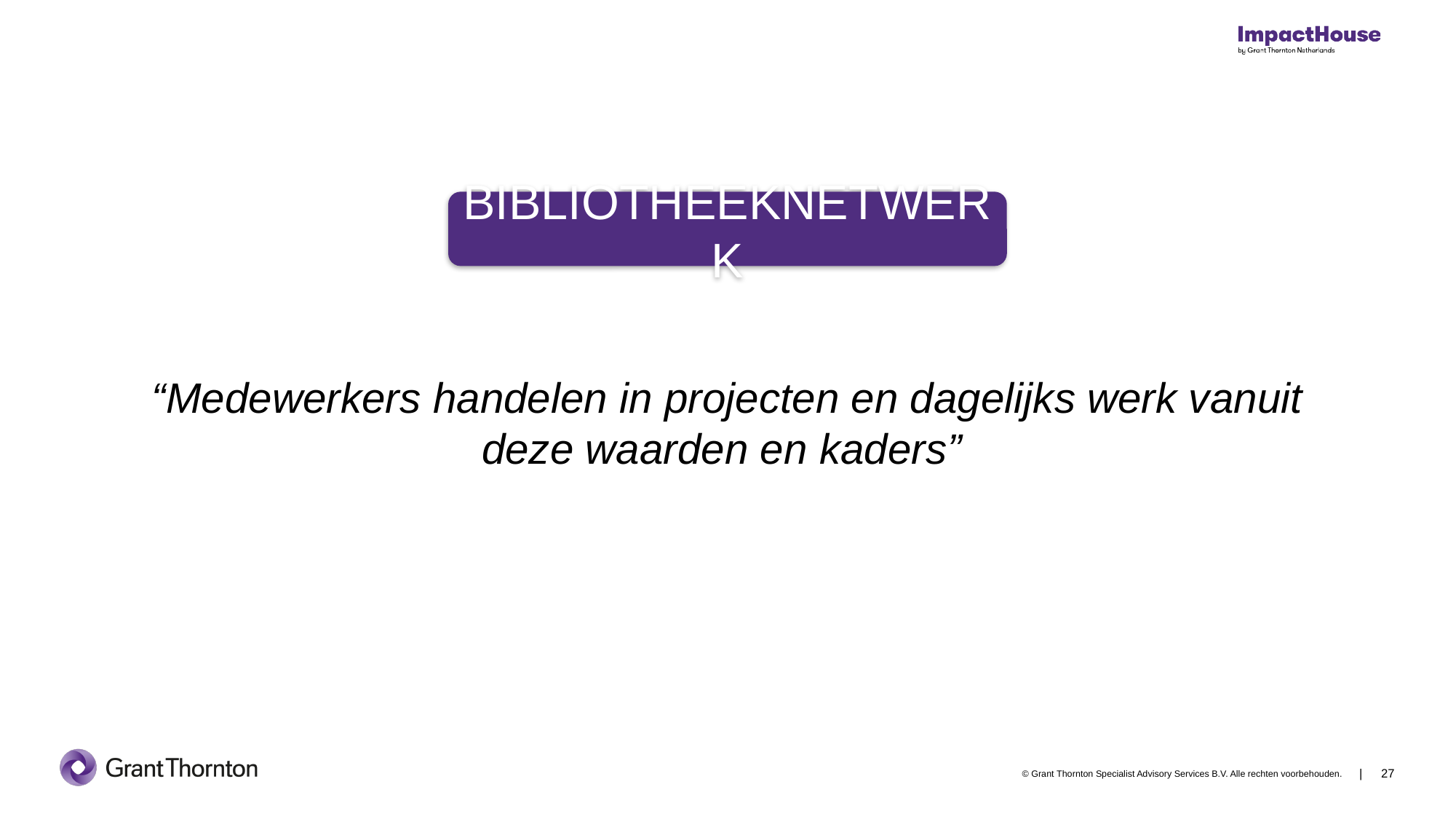

BIBLIOTHEEKNETWERK
“Medewerkers handelen in projecten en dagelijks werk vanuit deze waarden en kaders”
27
27